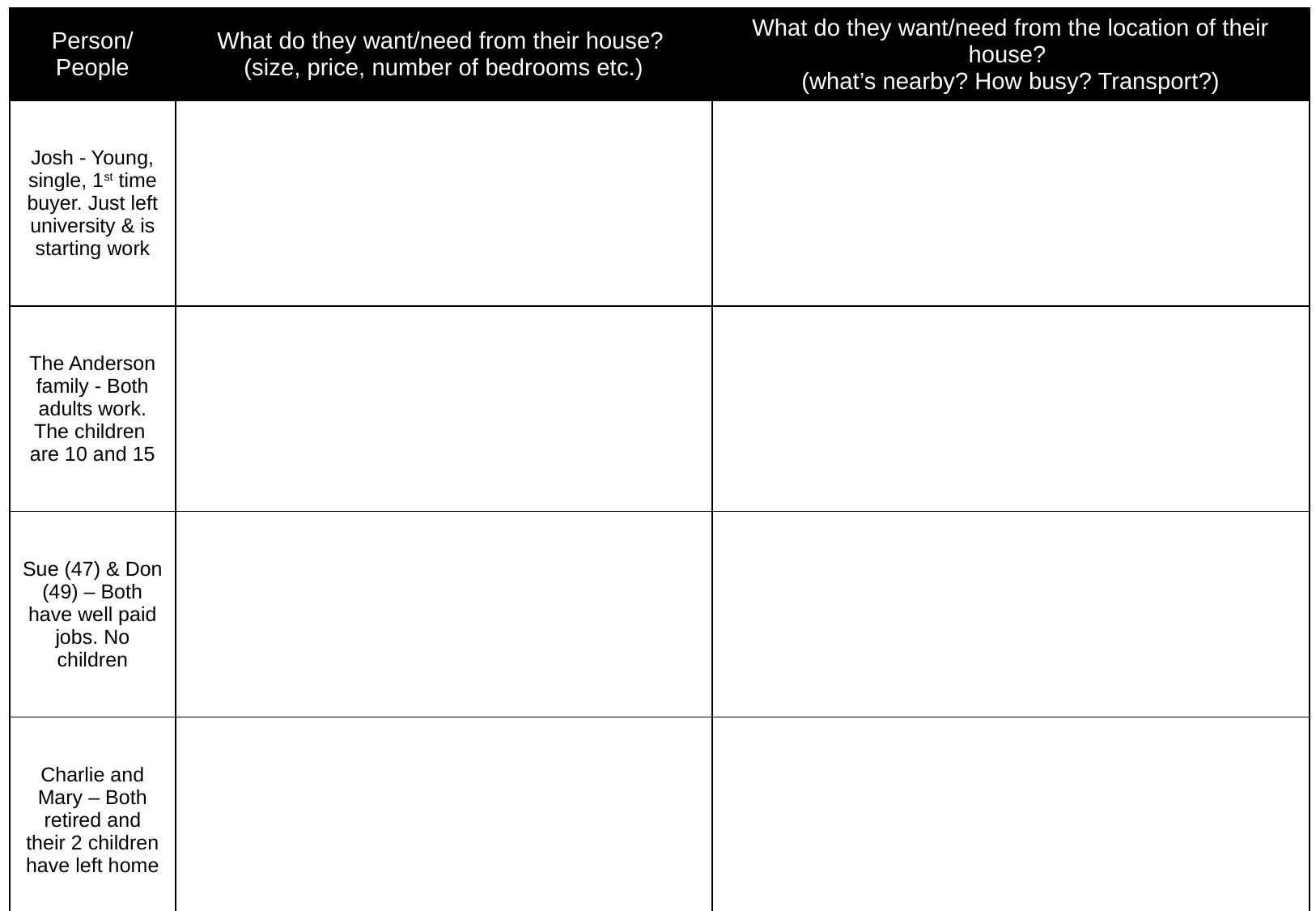

| Person/ People | What do they want/need from their house? (size, price, number of bedrooms etc.) | What do they want/need from the location of their house? (what’s nearby? How busy? Transport?) |
| --- | --- | --- |
| Josh - Young, single, 1st time buyer. Just left university & is starting work |  |  |
| The Anderson family - Both adults work. The children are 10 and 15 |  |  |
| Sue (47) & Don (49) – Both have well paid jobs. No children |  |  |
| Charlie and Mary – Both retired and their 2 children have left home |  |  |